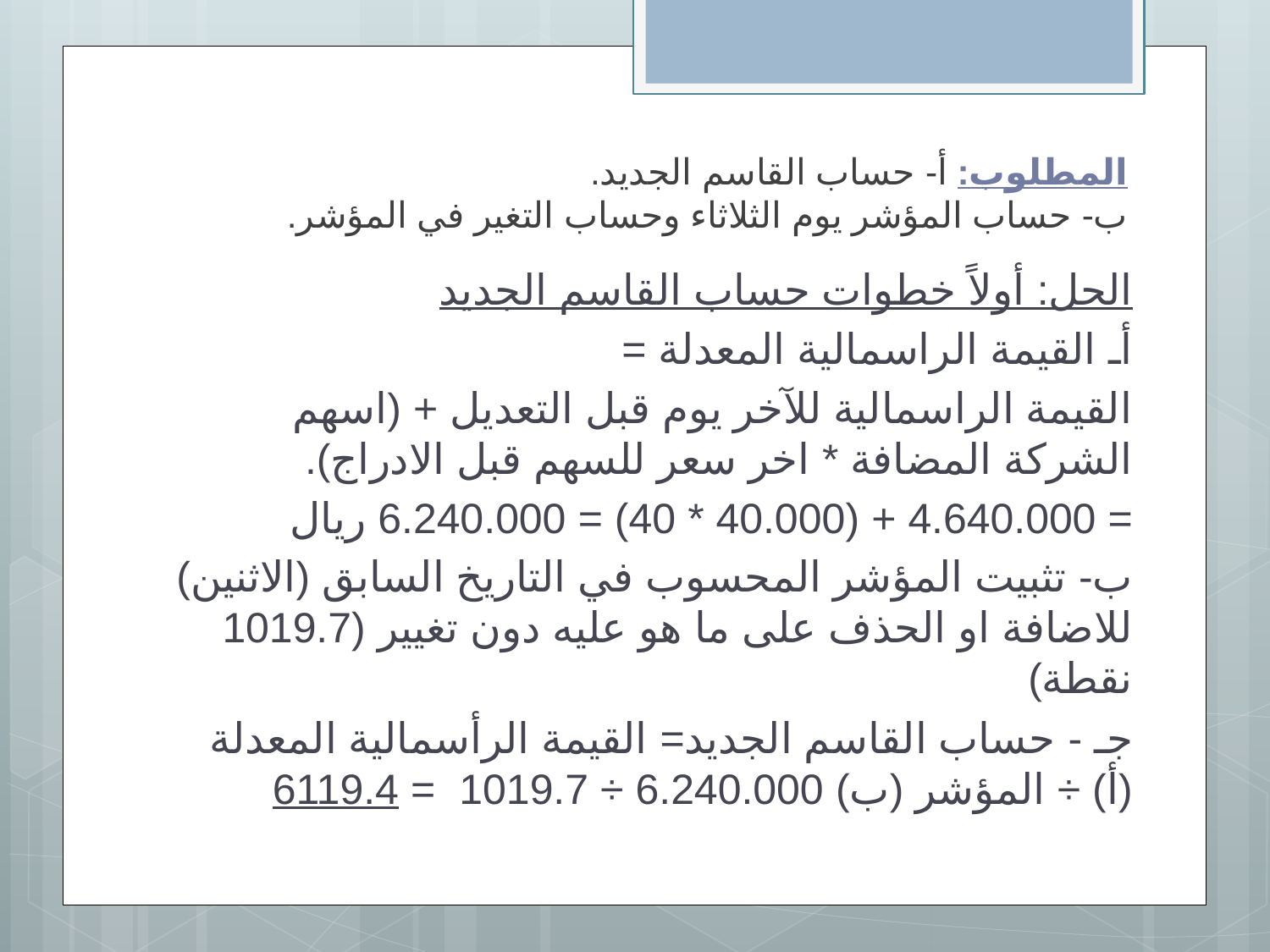

# المطلوب: أ- حساب القاسم الجديد. ب- حساب المؤشر يوم الثلاثاء وحساب التغير في المؤشر.
الحل: أولاً خطوات حساب القاسم الجديد
أـ القيمة الراسمالية المعدلة =
القيمة الراسمالية للآخر يوم قبل التعديل + (اسهم الشركة المضافة * اخر سعر للسهم قبل الادراج).
= 4.640.000 + (40.000 * 40) = 6.240.000 ريال
ب- تثبيت المؤشر المحسوب في التاريخ السابق (الاثنين) للاضافة او الحذف على ما هو عليه دون تغيير (1019.7 نقطة)
جـ - حساب القاسم الجديد= القيمة الرأسمالية المعدلة (أ) ÷ المؤشر (ب) 6.240.000 ÷ 1019.7  = 6119.4